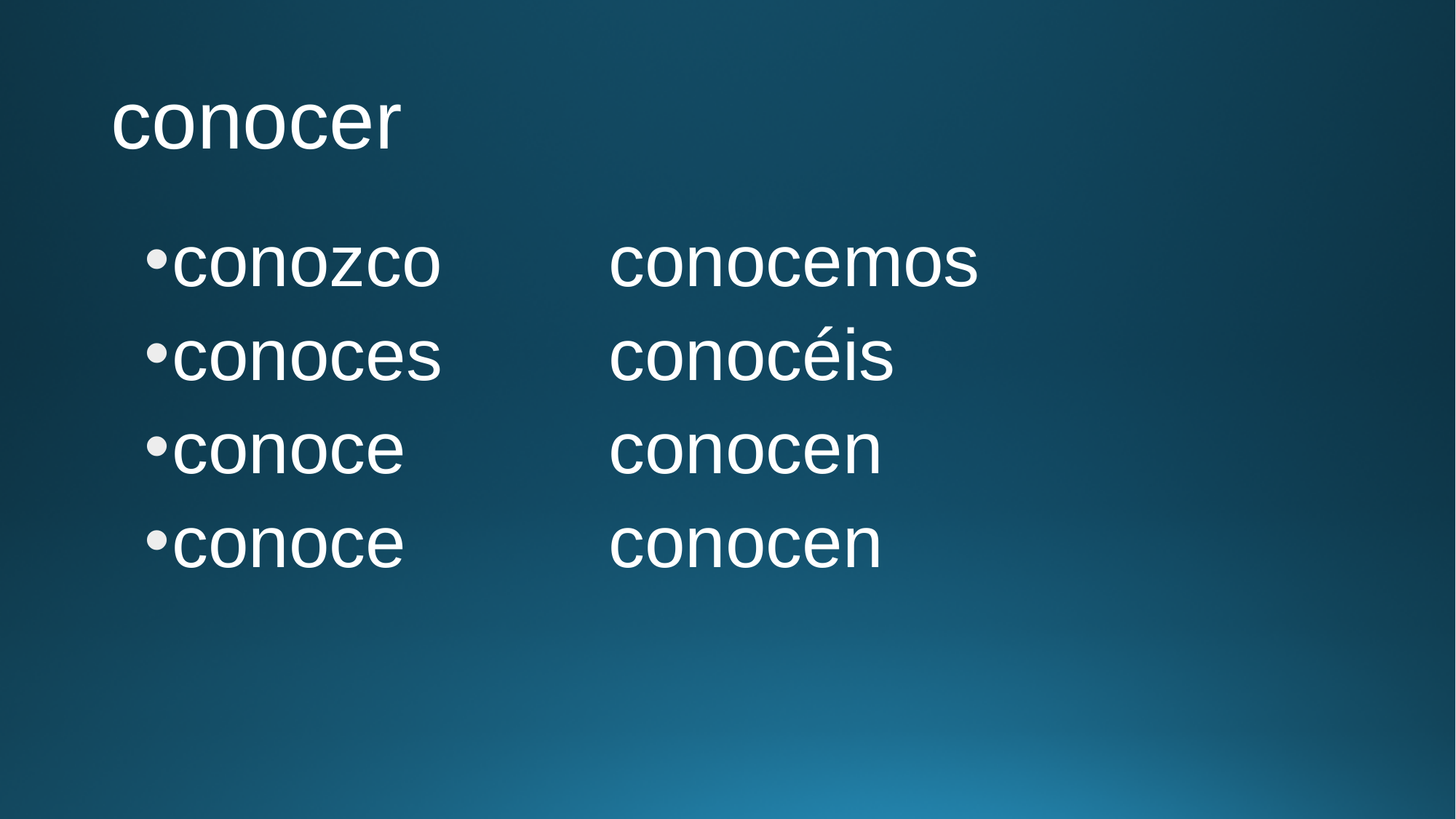

# conocer
conozco		conocemos
conoces		conocéis
conoce		conocen
conoce		conocen